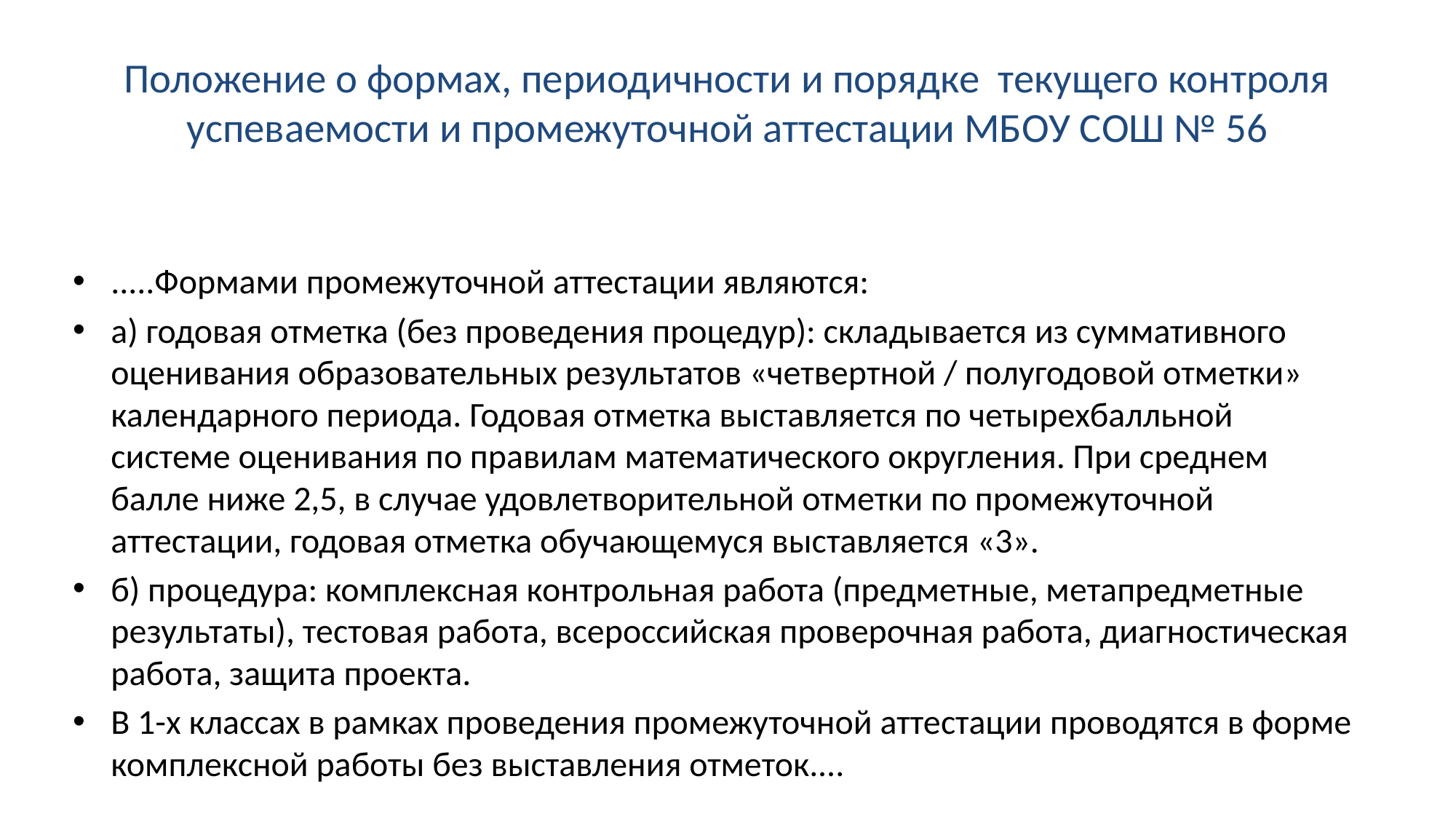

# Положение о формах, периодичности и порядке  текущего контроля успеваемости и промежуточной аттестации МБОУ СОШ № 56
.....Формами промежуточной аттестации являются:
а) годовая отметка (без проведения процедур): складывается из суммативного оценивания образовательных результатов «четвертной / полугодовой отметки» календарного периода. Годовая отметка выставляется по четырехбалльной системе оценивания по правилам математического округления. При среднем балле ниже 2,5, в случае удовлетворительной отметки по промежуточной аттестации, годовая отметка обучающемуся выставляется «3».
б) процедура: комплексная контрольная работа (предметные, метапредметные результаты), тестовая работа, всероссийская проверочная работа, диагностическая работа, защита проекта.
В 1-х классах в рамках проведения промежуточной аттестации проводятся в форме комплексной работы без выставления отметок....